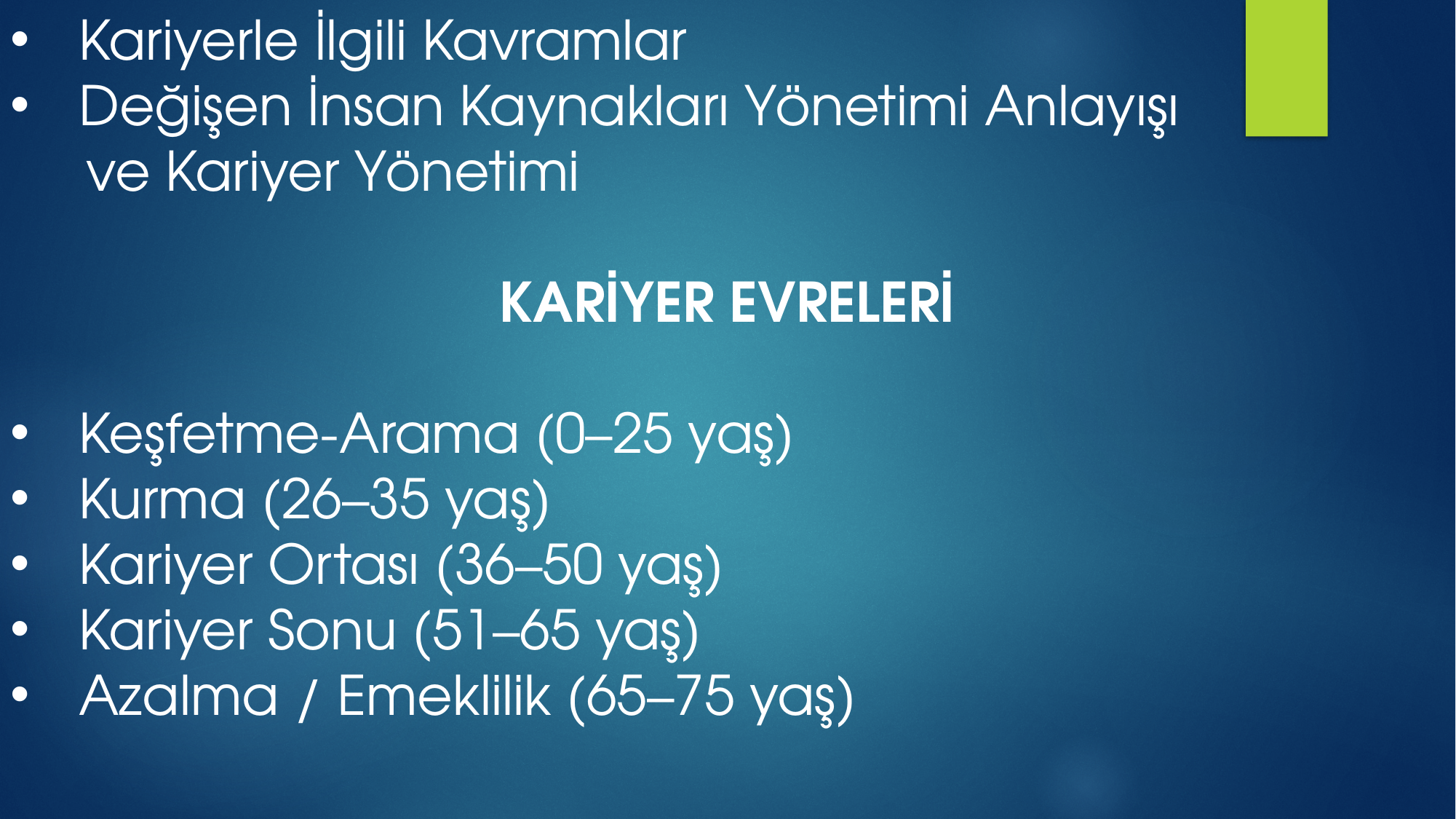

Kariyerle İlgili Kavramlar
Değişen İnsan Kaynakları Yönetimi Anlayışı
     ve Kariyer Yönetimi

KARİYER EVRELERİ

Keşfetme-Arama (0–25 yaş)
Kurma (26–35 yaş)
Kariyer Ortası (36–50 yaş)
Kariyer Sonu (51–65 yaş)
Azalma / Emeklilik (65–75 yaş)